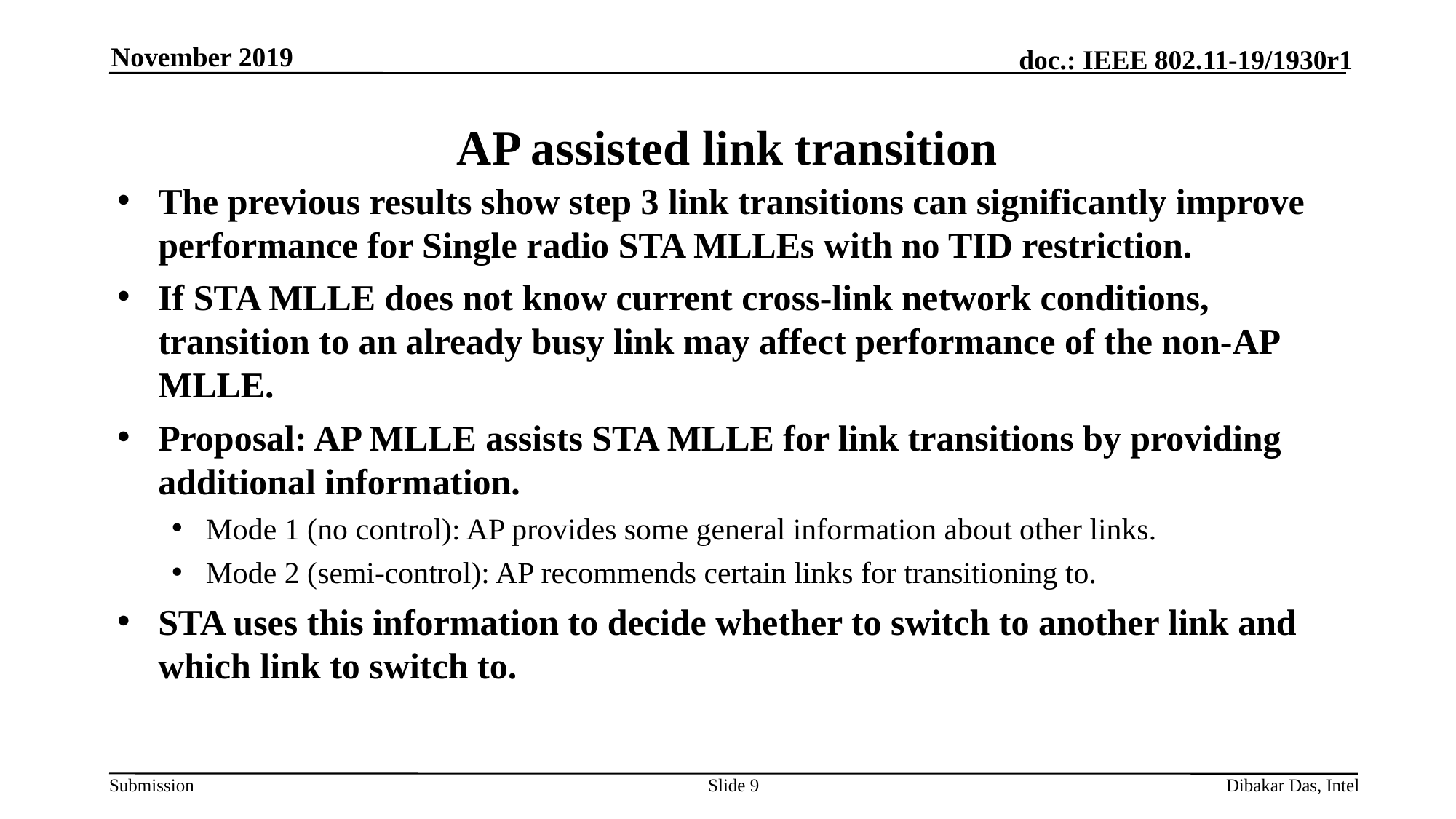

November 2019
# AP assisted link transition
The previous results show step 3 link transitions can significantly improve performance for Single radio STA MLLEs with no TID restriction.
If STA MLLE does not know current cross-link network conditions, transition to an already busy link may affect performance of the non-AP MLLE.
Proposal: AP MLLE assists STA MLLE for link transitions by providing additional information.
Mode 1 (no control): AP provides some general information about other links.
Mode 2 (semi-control): AP recommends certain links for transitioning to.
STA uses this information to decide whether to switch to another link and  which link to switch to.

Slide 9
Dibakar Das, Intel